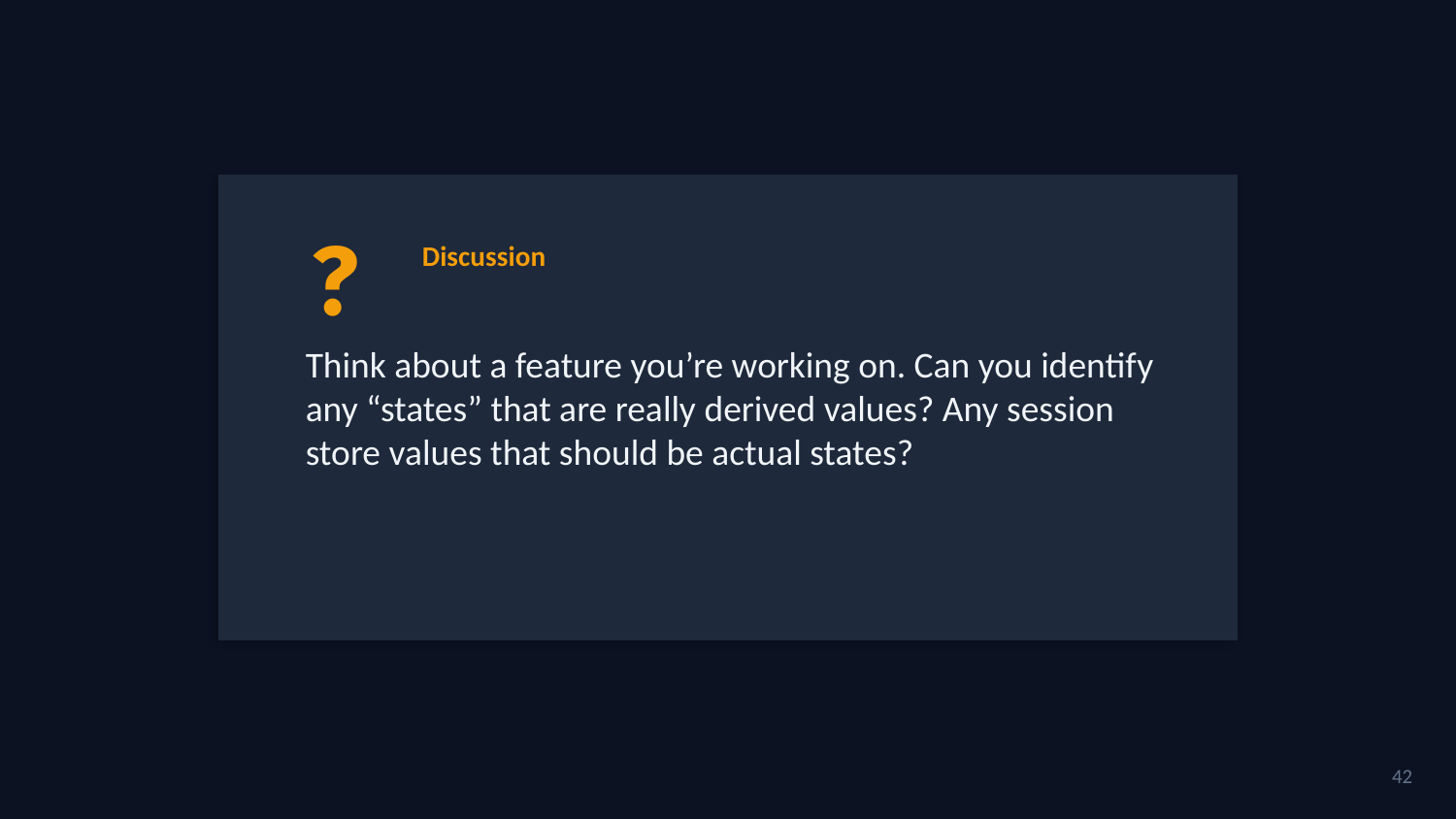

?
Discussion
Think about a feature you’re working on. Can you identify any “states” that are really derived values? Any session store values that should be actual states?
42